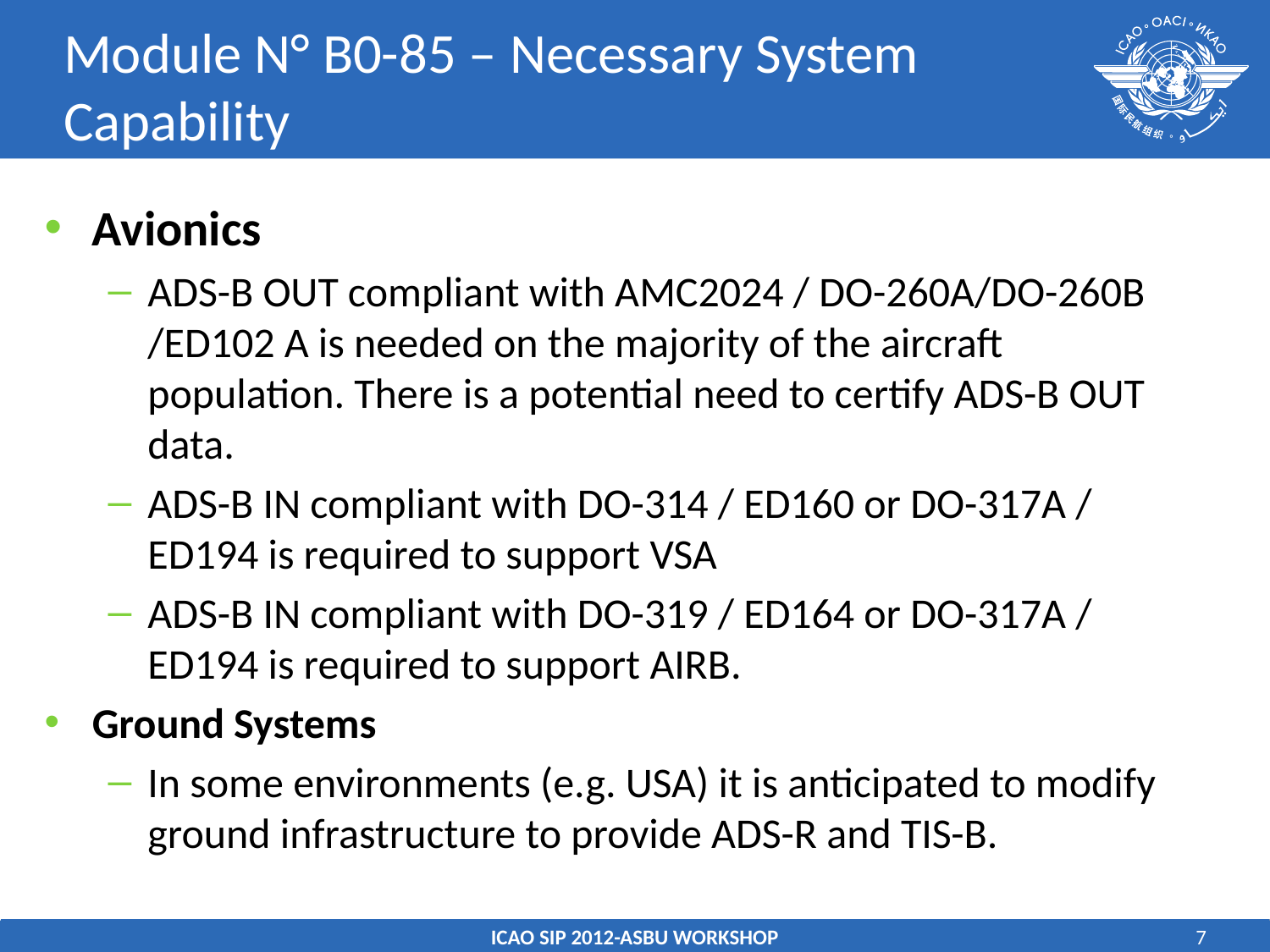

# Module N° B0-85 – Necessary System Capability
Avionics
ADS-B OUT compliant with AMC2024 / DO-260A/DO-260B /ED102 A is needed on the majority of the aircraft population. There is a potential need to certify ADS-B OUT data.
ADS-B IN compliant with DO-314 / ED160 or DO-317A / ED194 is required to support VSA
ADS-B IN compliant with DO-319 / ED164 or DO-317A / ED194 is required to support AIRB.
Ground Systems
In some environments (e.g. USA) it is anticipated to modify ground infrastructure to provide ADS-R and TIS-B.

ICAO SIP 2012-ASBU WORKSHOP
7